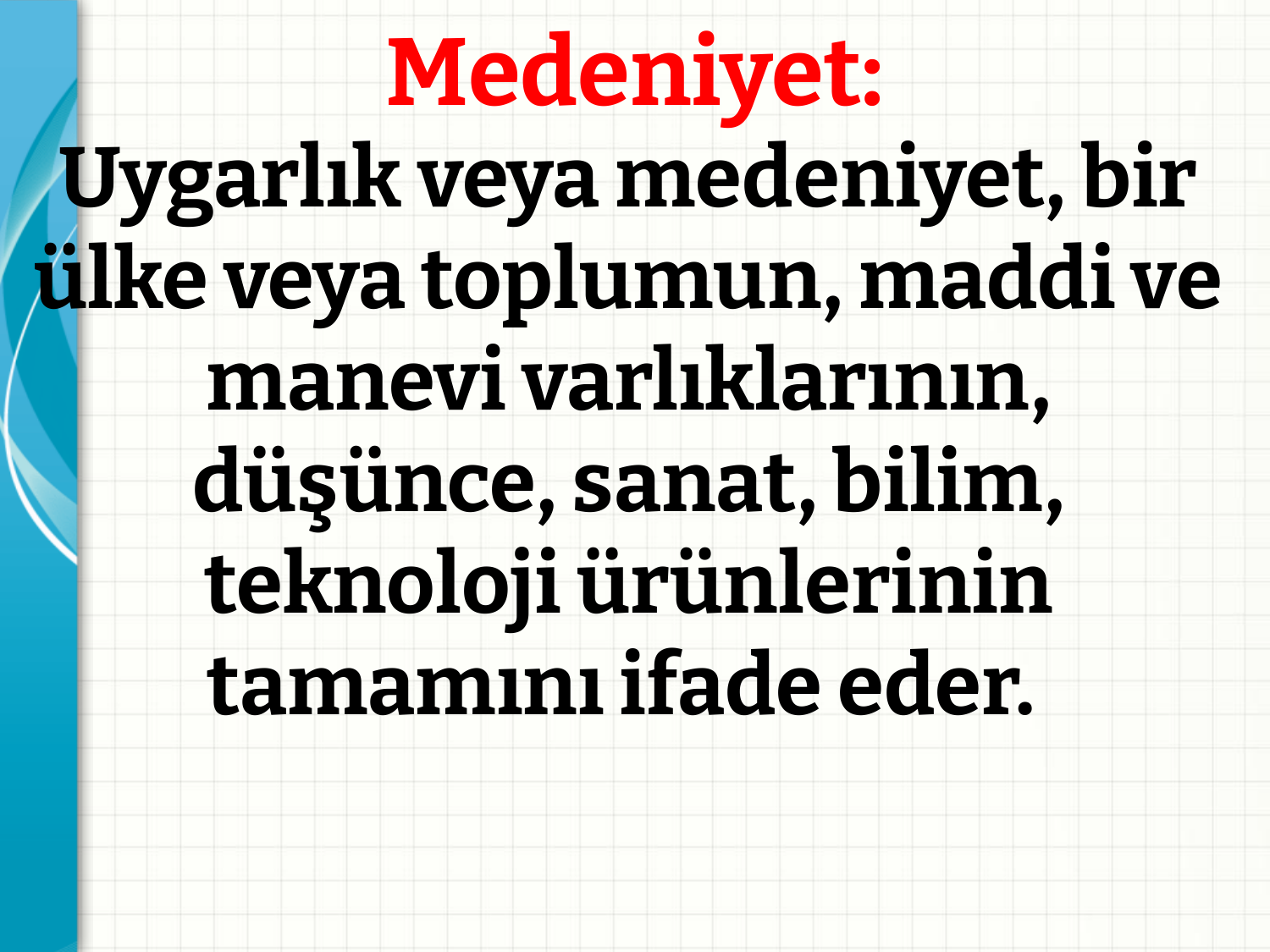

Medeniyet:
Uygarlık veya medeniyet, bir ülke veya toplumun, maddi ve manevi varlıklarının, düşünce, sanat, bilim, teknoloji ürünlerinin tamamını ifade eder.
#